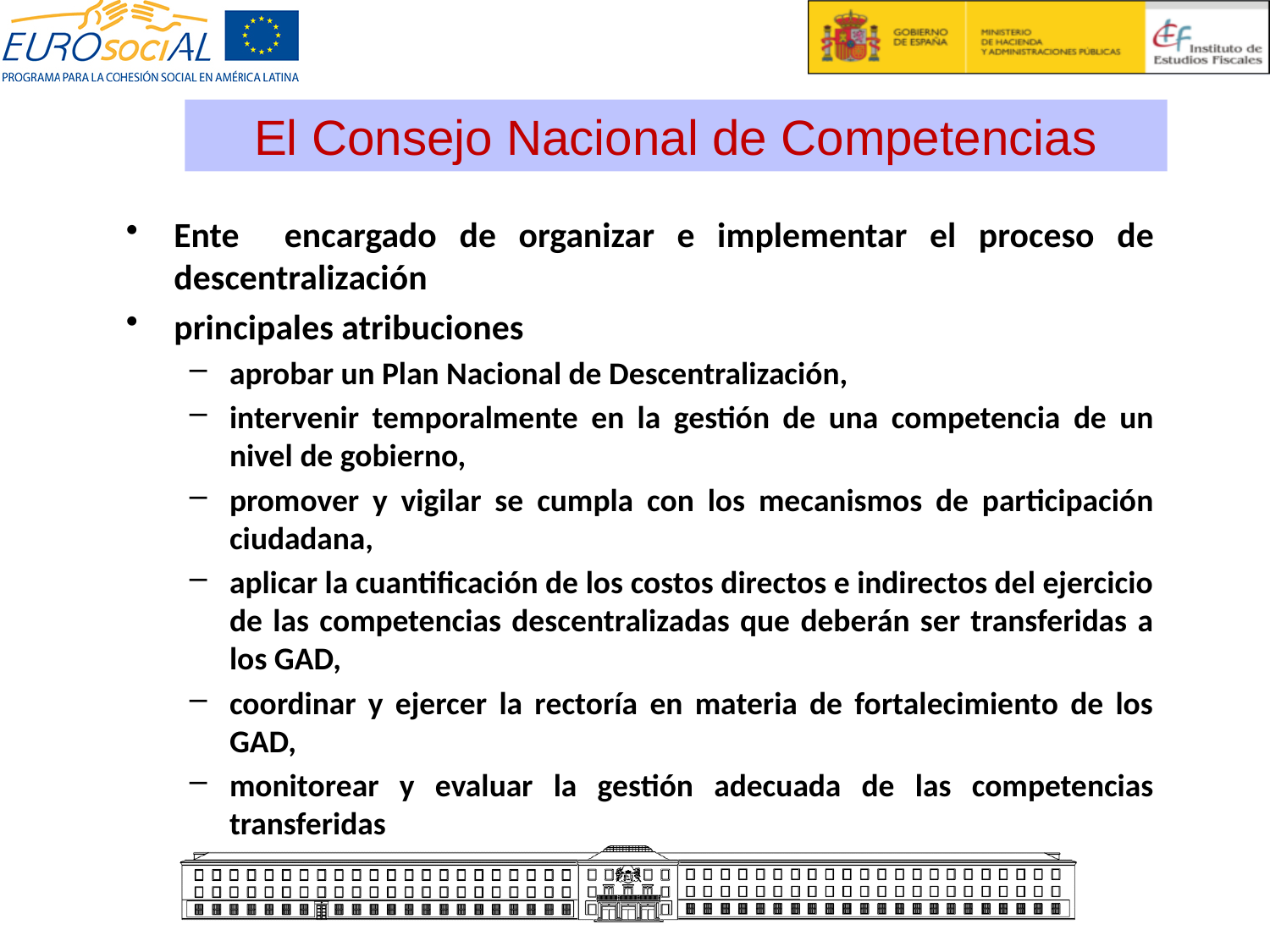

El Consejo Nacional de Competencias
Ente  encargado de organizar e implementar el proceso de descentralización
principales atribuciones
aprobar un Plan Nacional de Descentralización,
intervenir temporalmente en la gestión de una competencia de un nivel de gobierno,
promover y vigilar se cumpla con los mecanismos de participación ciudadana,
aplicar la cuantificación de los costos directos e indirectos del ejercicio de las competencias descentralizadas que deberán ser transferidas a los GAD,
coordinar y ejercer la rectoría en materia de fortalecimiento de los GAD,
monitorear y evaluar la gestión adecuada de las competencias transferidas